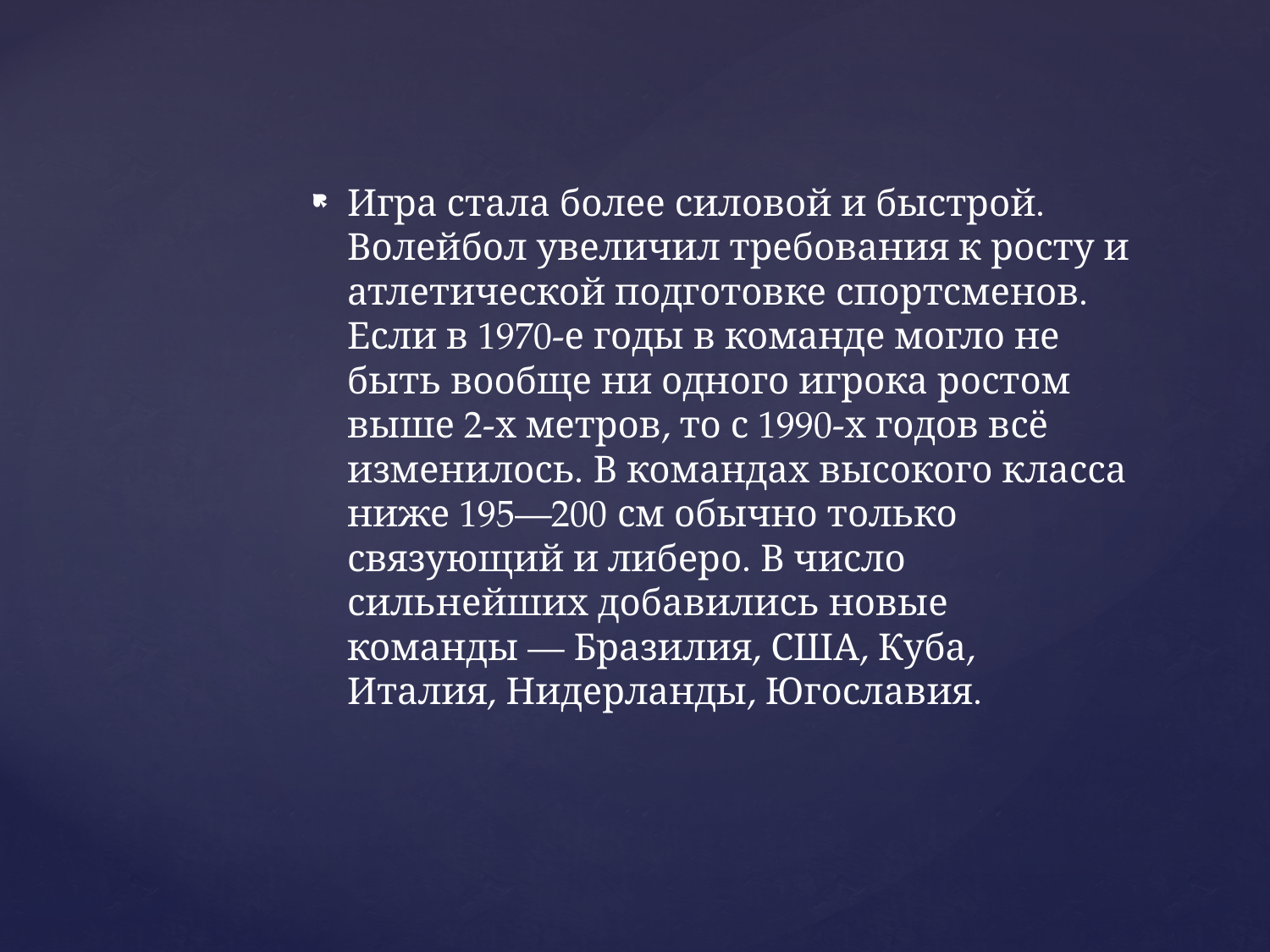

Игра стала более силовой и быстрой. Волейбол увеличил требования к росту и атлетической подготовке спортсменов. Если в 1970-е годы в команде могло не быть вообще ни одного игрока ростом выше 2-х метров, то с 1990-х годов всё изменилось. В командах высокого класса ниже 195—200 см обычно только связующий и либеро. В число сильнейших добавились новые команды — Бразилия, США, Куба, Италия, Нидерланды, Югославия.